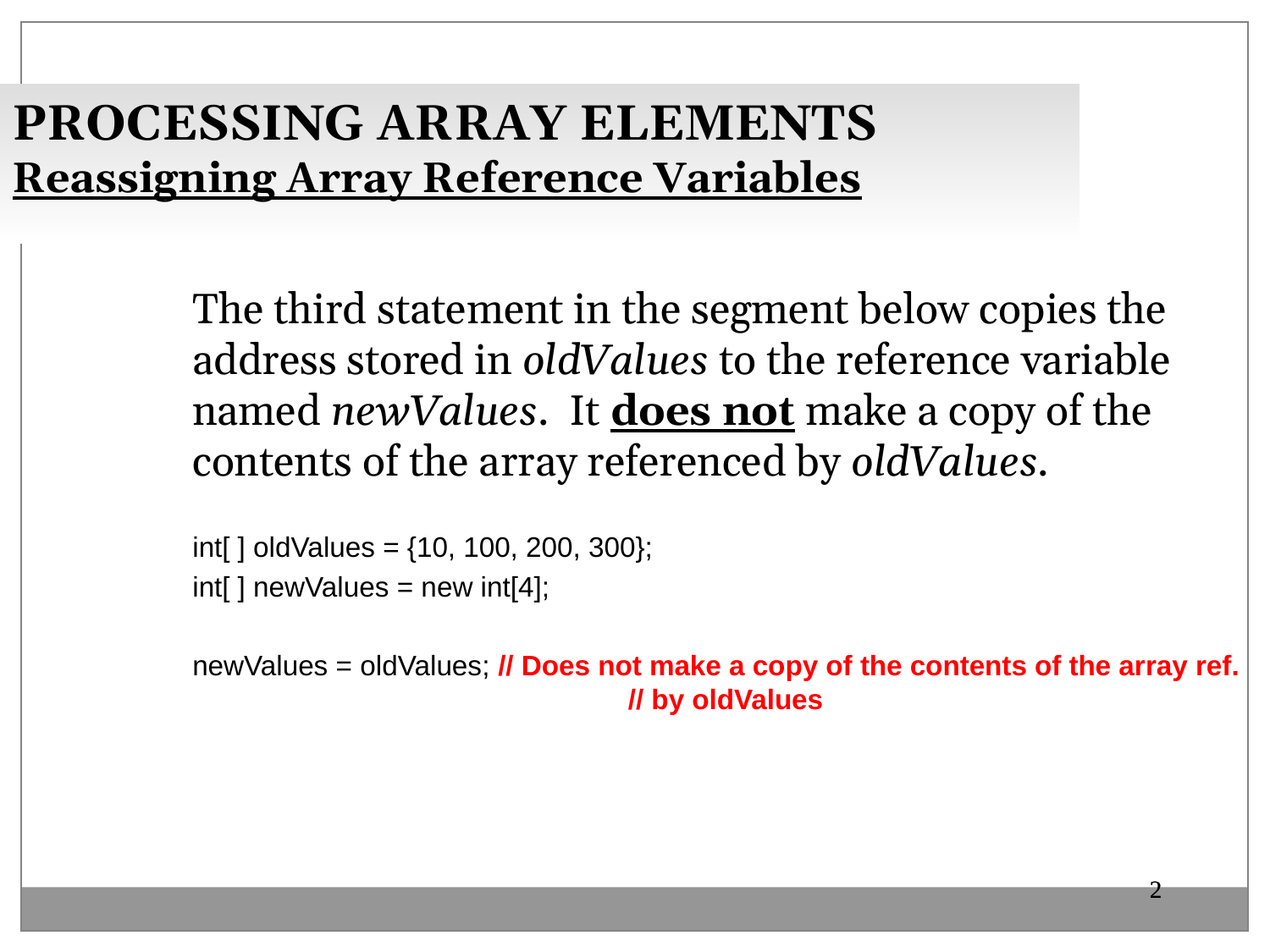

PROCESSING ARRAY ELEMENTS
Reassigning Array Reference Variables
The third statement in the segment below copies the address stored in oldValues to the reference variable named newValues.  It does not make a copy of the contents of the array referenced by oldValues.

int[ ] oldValues = {10, 100, 200, 300};
int[ ] newValues = new int[4];

newValues = oldValues; // Does not make a copy of the contents of the array ref. 			       // by oldValues

2
2